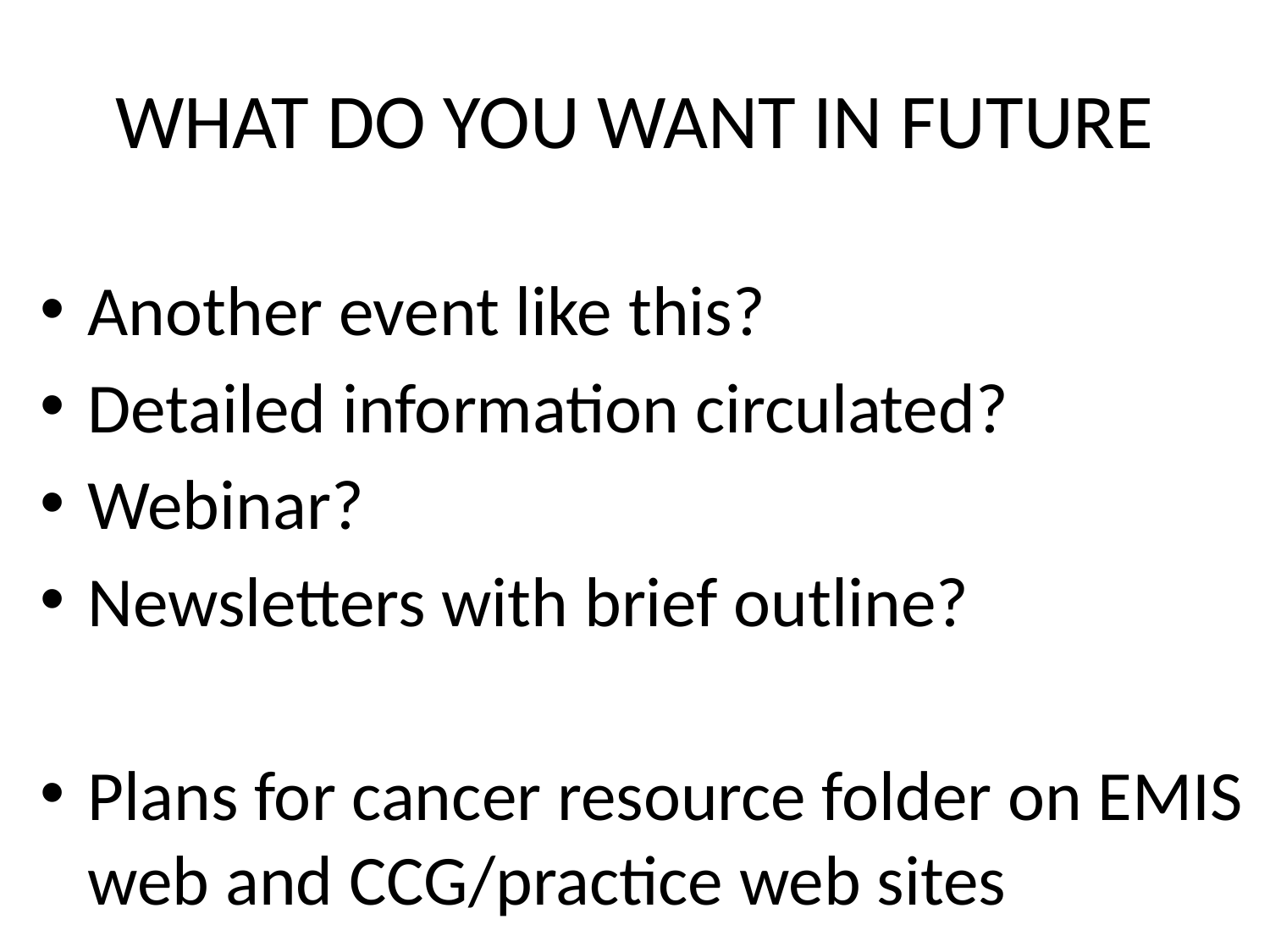

# WHAT DO YOU WANT IN FUTURE
Another event like this?
Detailed information circulated?
Webinar?
Newsletters with brief outline?

Plans for cancer resource folder on EMIS web and CCG/practice web sites